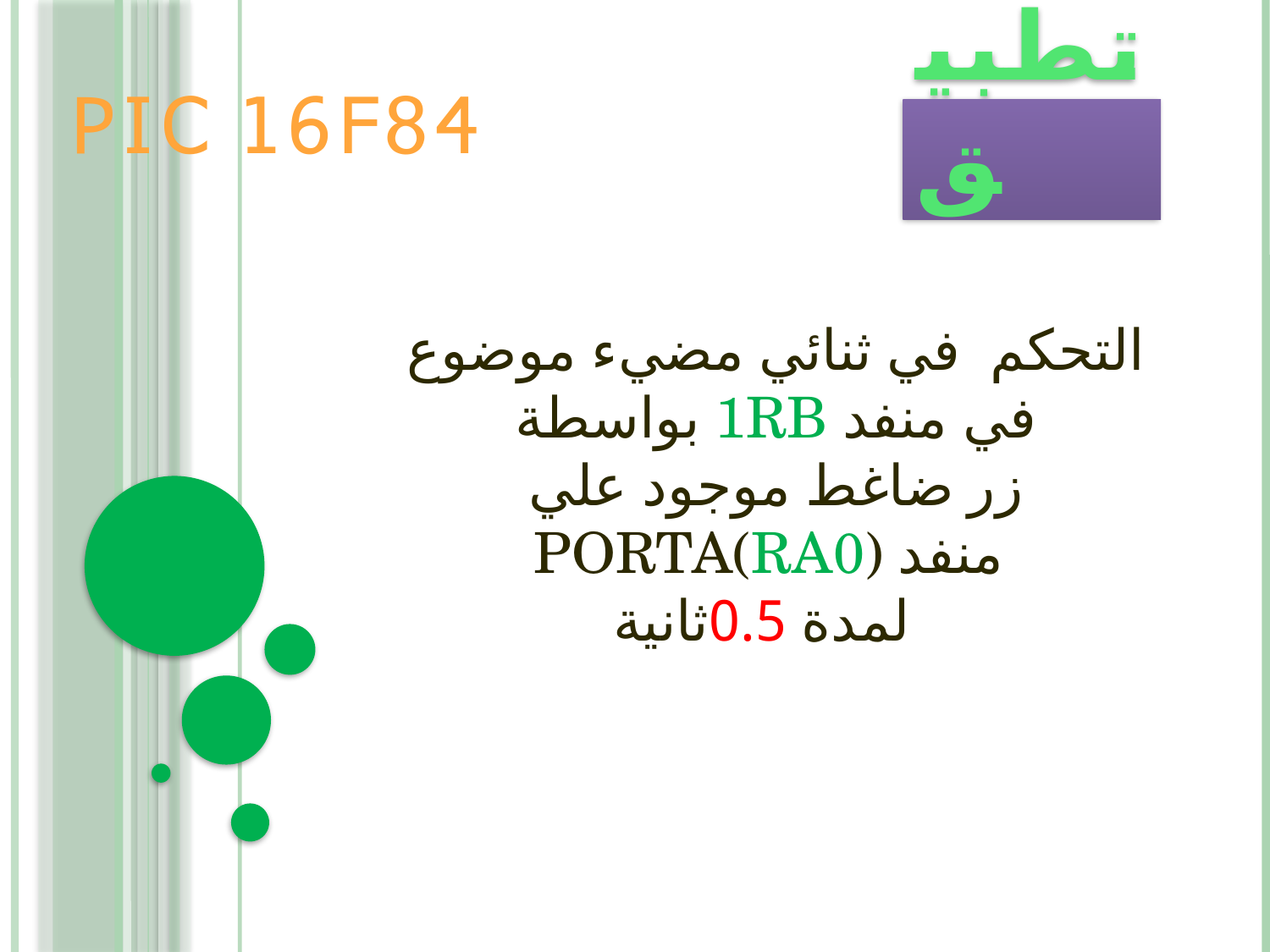

PIC 16F84
تطبيق
التحكم  في ثنائي مضيء موضوع
في منفد 1RB بواسطة
زر ضاغط موجود علي
منفد PORTA(RA0)
 لمدة 0.5ثانية